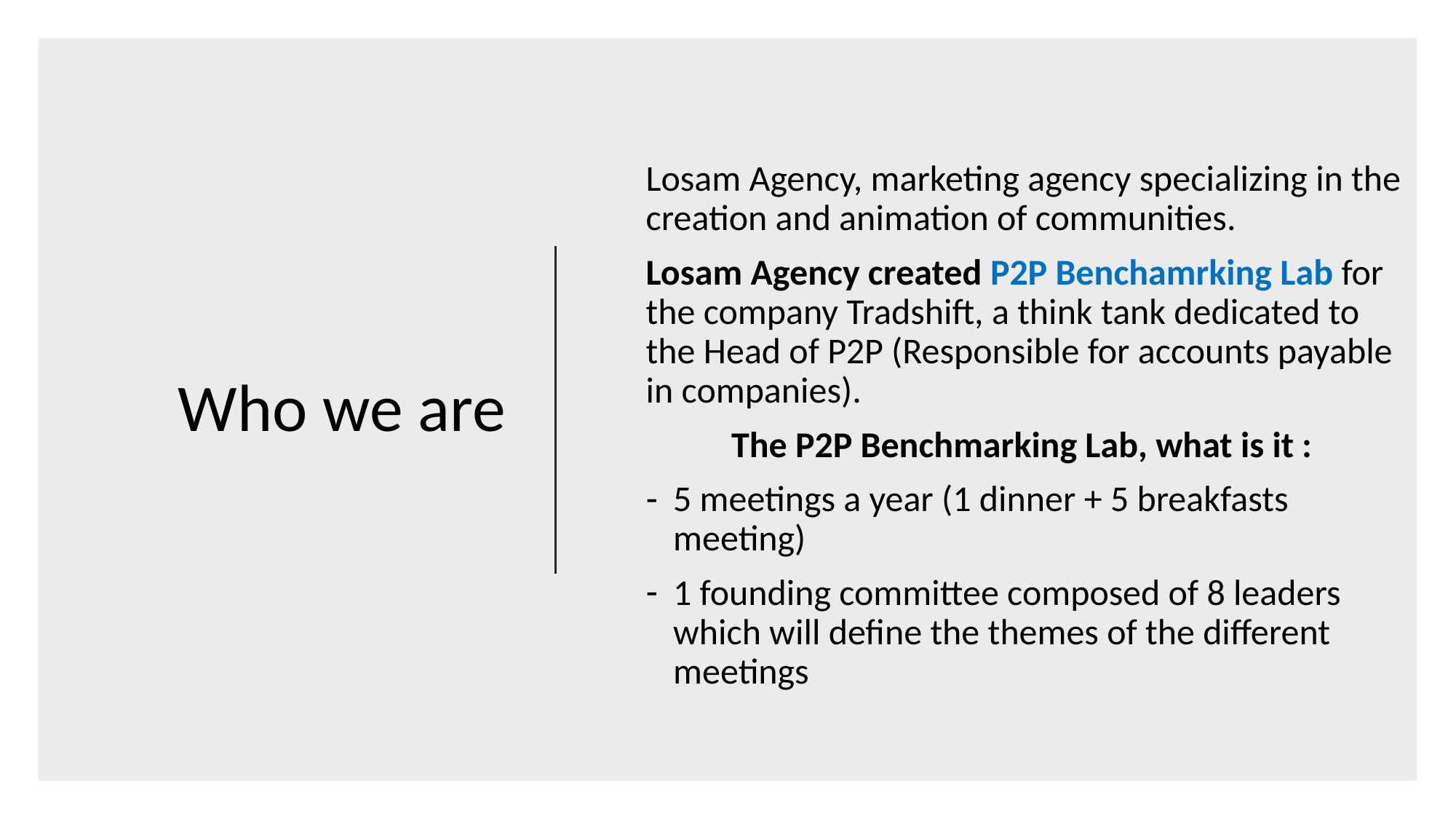

Losam Agency, marketing agency specializing in the creation and animation of communities.
Losam Agency created P2P Benchamrking Lab for the company Tradshift, a think tank dedicated to the Head of P2P (Responsible for accounts payable in companies).
The P2P Benchmarking Lab, what is it :
5 meetings a year (1 dinner + 5 breakfasts meeting)
1 founding committee composed of 8 leaders which will define the themes of the different meetings
# Who we are